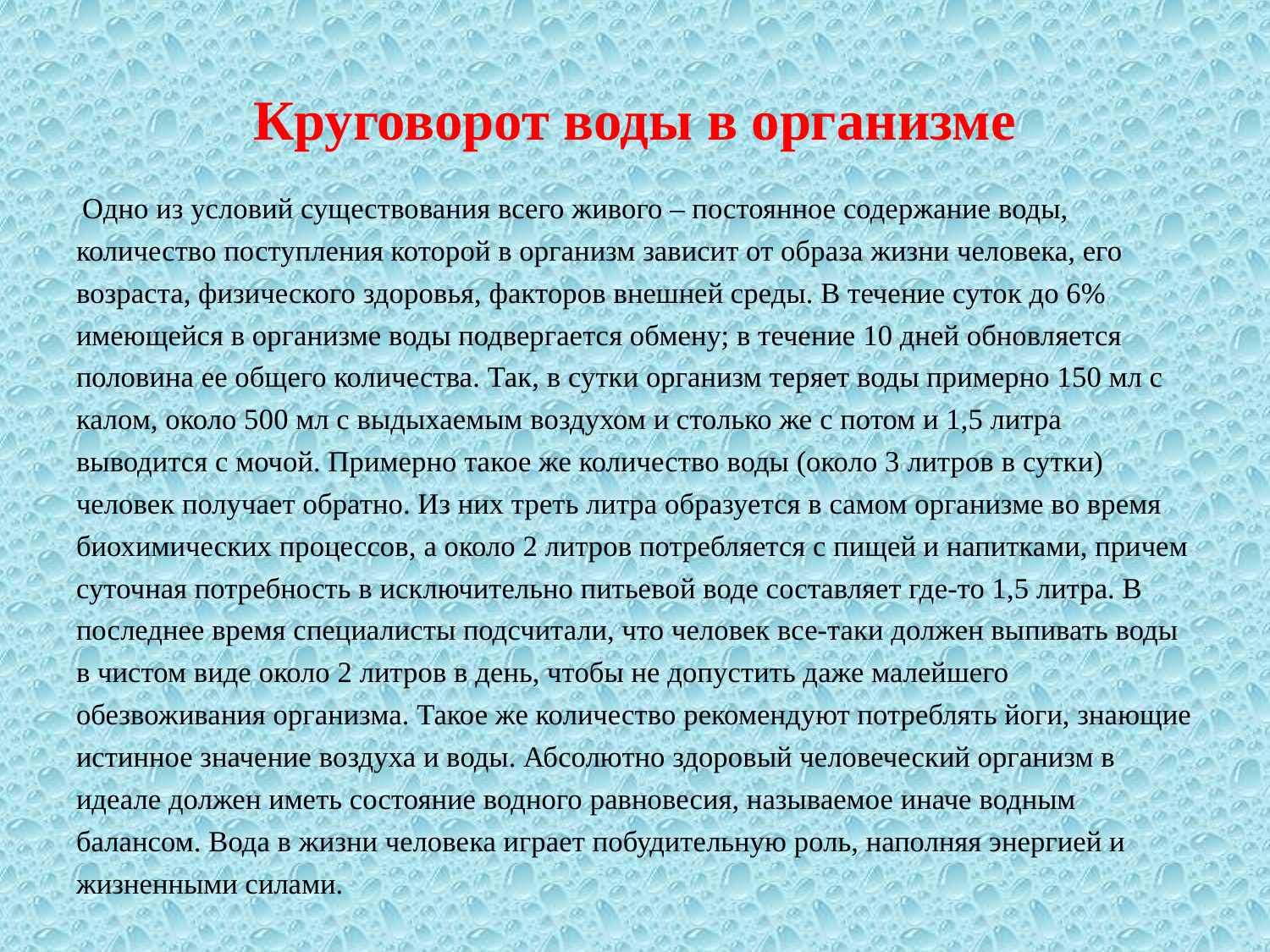

# Круговорот воды в организме
 Одно из условий существования всего живого – постоянное содержание воды, количество поступления которой в организм зависит от образа жизни человека, его возраста, физического здоровья, факторов внешней среды. В течение суток до 6% имеющейся в организме воды подвергается обмену; в течение 10 дней обновляется половина ее общего количества. Так, в сутки организм теряет воды примерно 150 мл с калом, около 500 мл с выдыхаемым воздухом и столько же с потом и 1,5 литра выводится с мочой. Примерно такое же количество воды (около 3 литров в сутки) человек получает обратно. Из них треть литра образуется в самом организме во время биохимических процессов, а около 2 литров потребляется с пищей и напитками, причем суточная потребность в исключительно питьевой воде составляет где-то 1,5 литра. В последнее время специалисты подсчитали, что человек все-таки должен выпивать воды в чистом виде около 2 литров в день, чтобы не допустить даже малейшего обезвоживания организма. Такое же количество рекомендуют потреблять йоги, знающие истинное значение воздуха и воды. Абсолютно здоровый человеческий организм в идеале должен иметь состояние водного равновесия, называемое иначе водным балансом. Вода в жизни человека играет побудительную роль, наполняя энергией и жизненными силами.